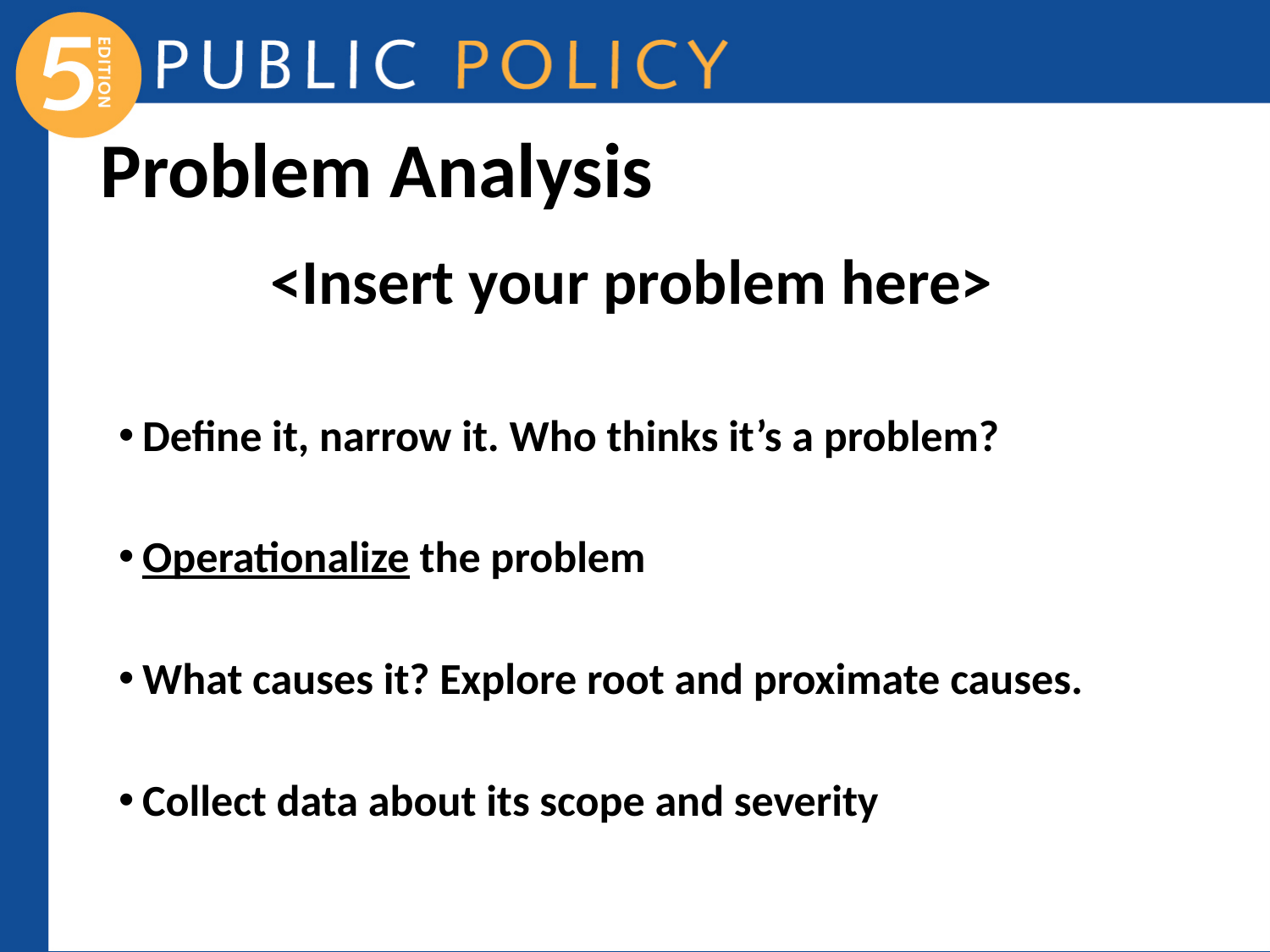

# Problem Analysis
<Insert your problem here>

Define it, narrow it. Who thinks it’s a problem?

Operationalize the problem

What causes it? Explore root and proximate causes.

Collect data about its scope and severity